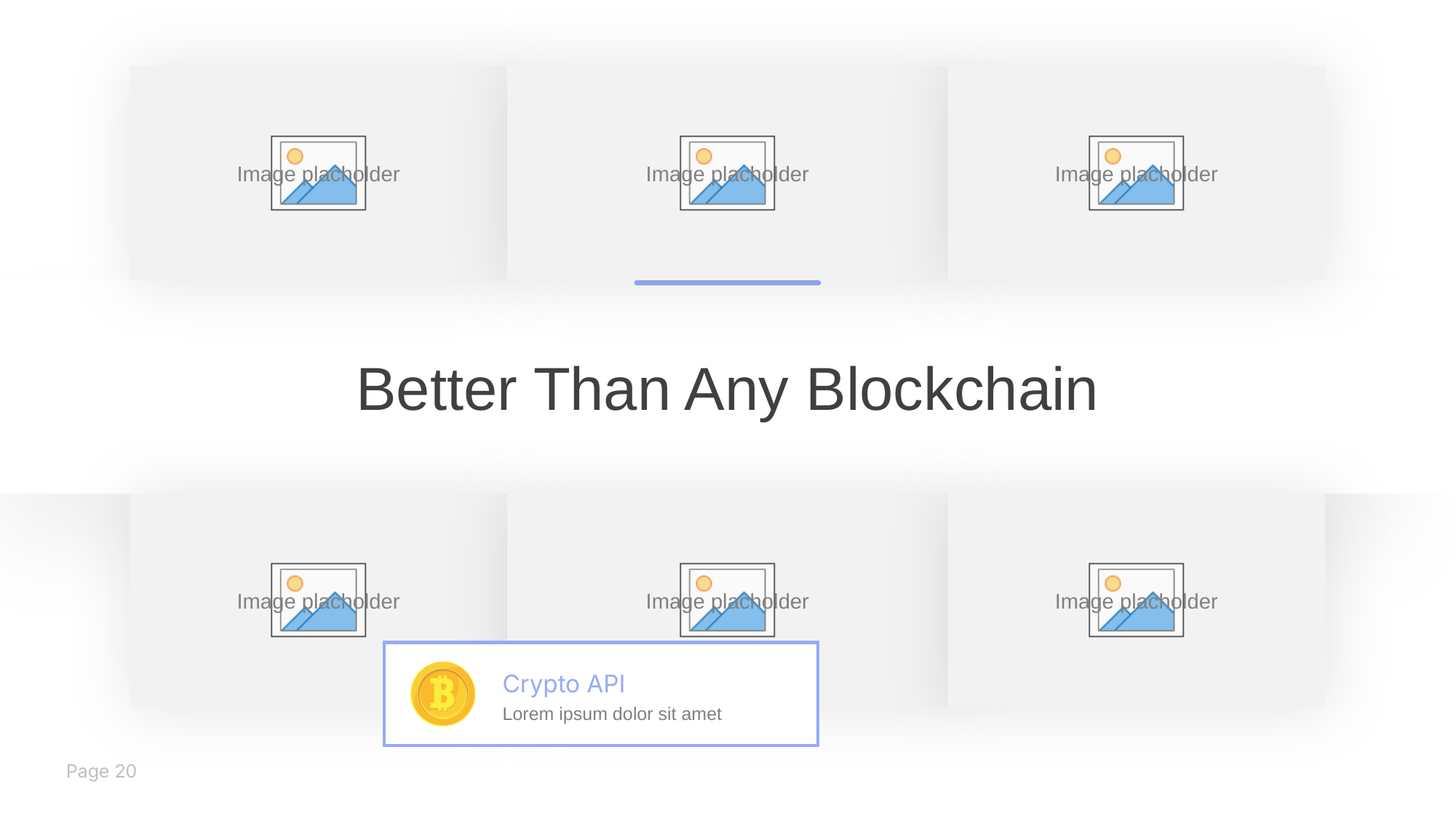

Better Than Any Blockchain

Crypto API
Lorem ipsum dolor sit amet